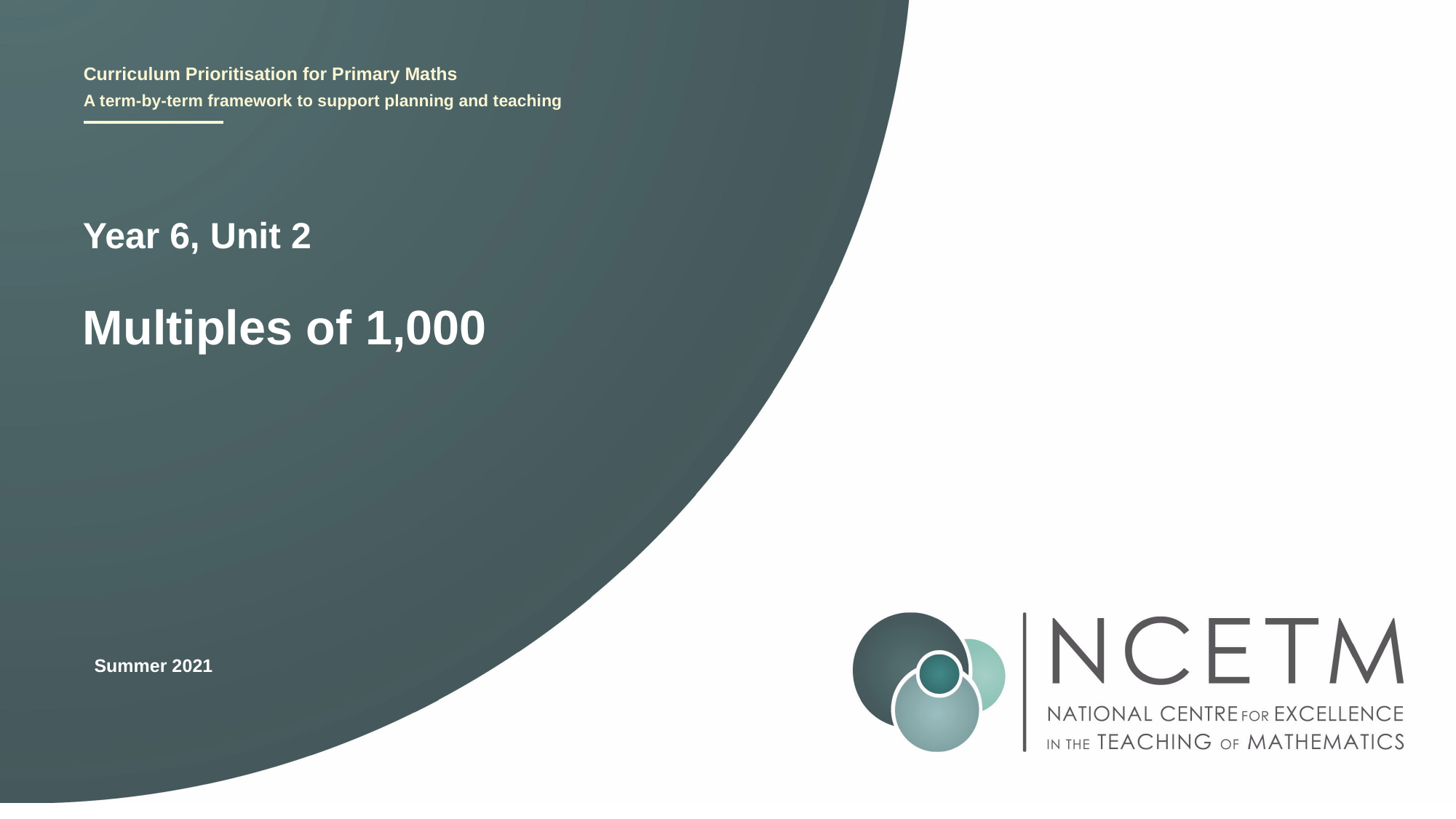

Year 6, Unit 2
Multiples of 1,000